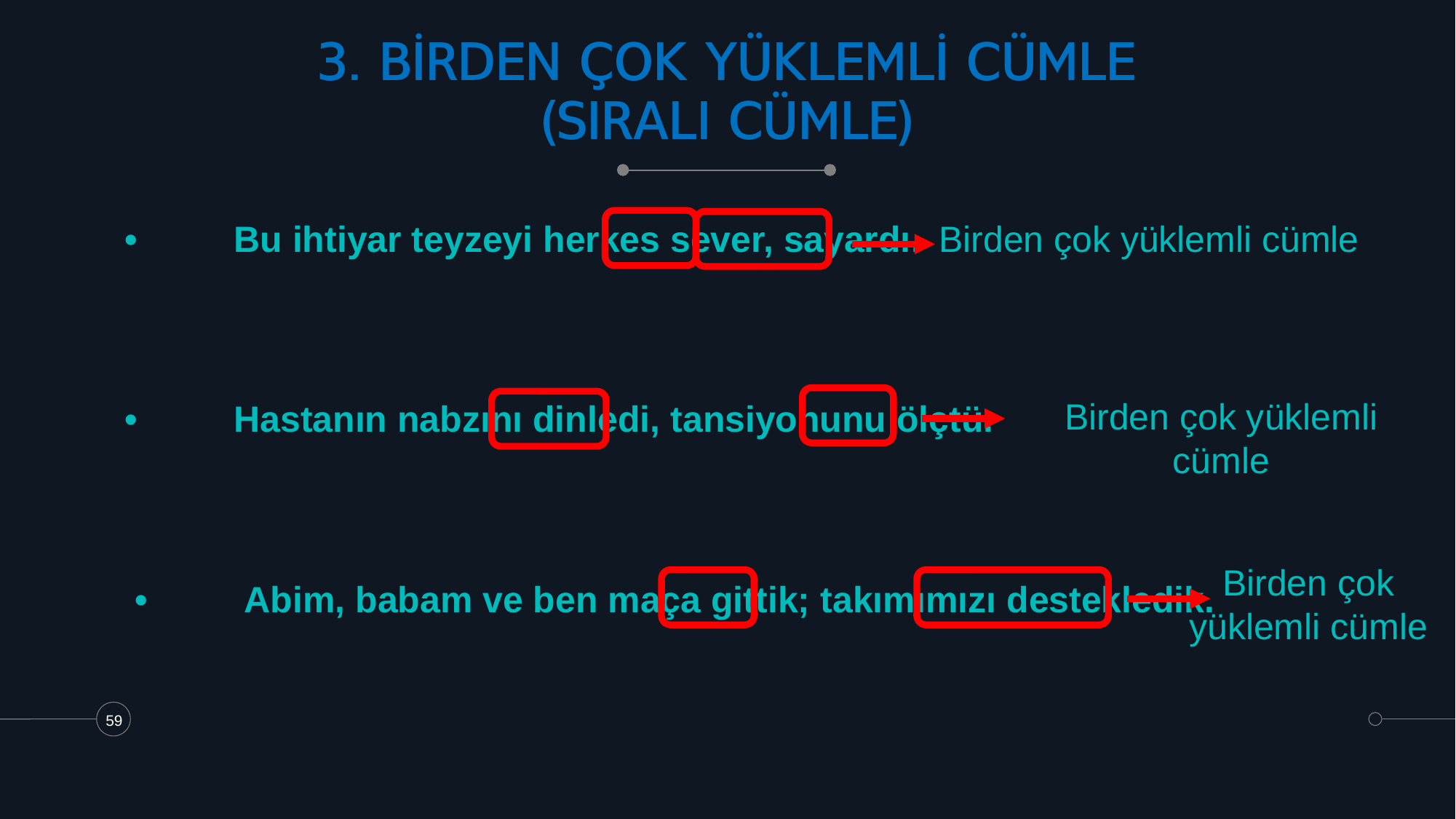

# 3. BİRDEN ÇOK YÜKLEMLİ CÜMLE (SIRALI CÜMLE)

Birden çok yüklemli cümle

•	Bu ihtiyar teyzeyi herkes sever, sayardı.

Birden çok yüklemli cümle

•	Hastanın nabzını dinledi, tansiyonunu ölçtü.
Birden çok yüklemli cümle

•	Abim, babam ve ben maça gittik; takımımızı destekledik.
59